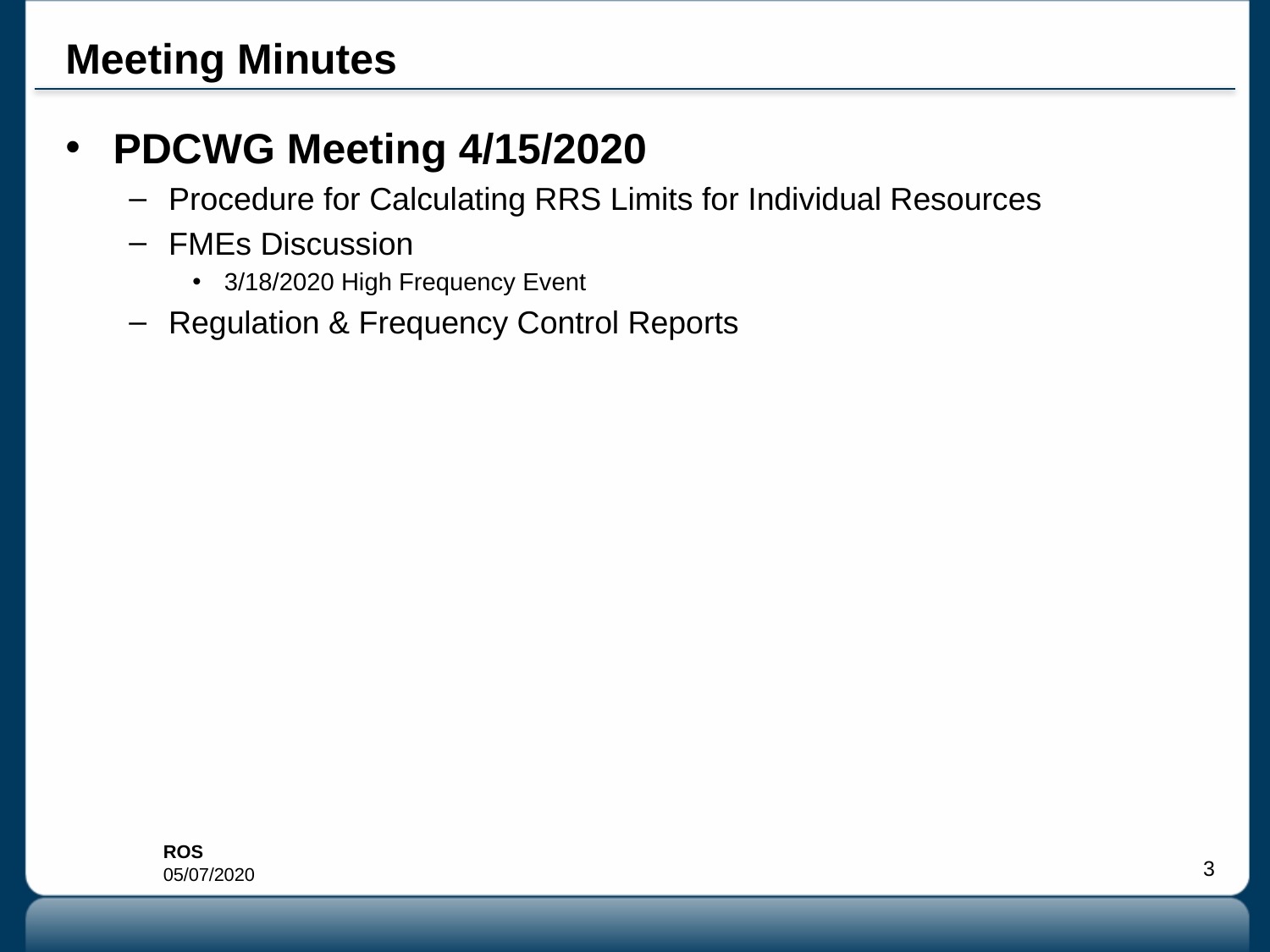

# Meeting Minutes
PDCWG Meeting 4/15/2020
Procedure for Calculating RRS Limits for Individual Resources
FMEs Discussion
3/18/2020 High Frequency Event
Regulation & Frequency Control Reports